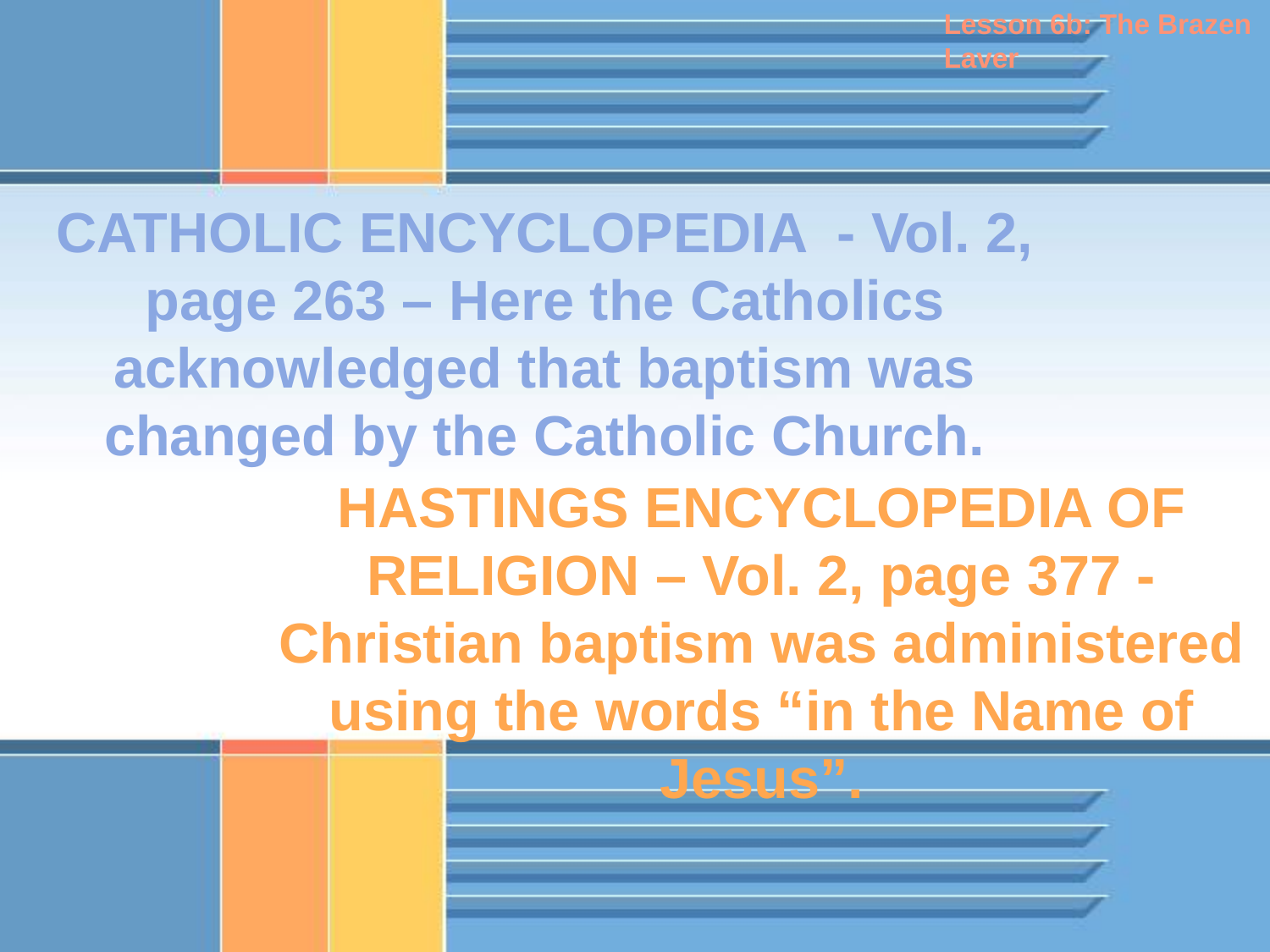

Lesson 6b: The Brazen Laver
CATHOLIC ENCYCLOPEDIA  - Vol. 2, page 263 – Here the Catholics acknowledged that baptism was changed by the Catholic Church.
HASTINGS ENCYCLOPEDIA OF RELIGION – Vol. 2, page 377 - Christian baptism was administered using the words “in the Name of Jesus”.